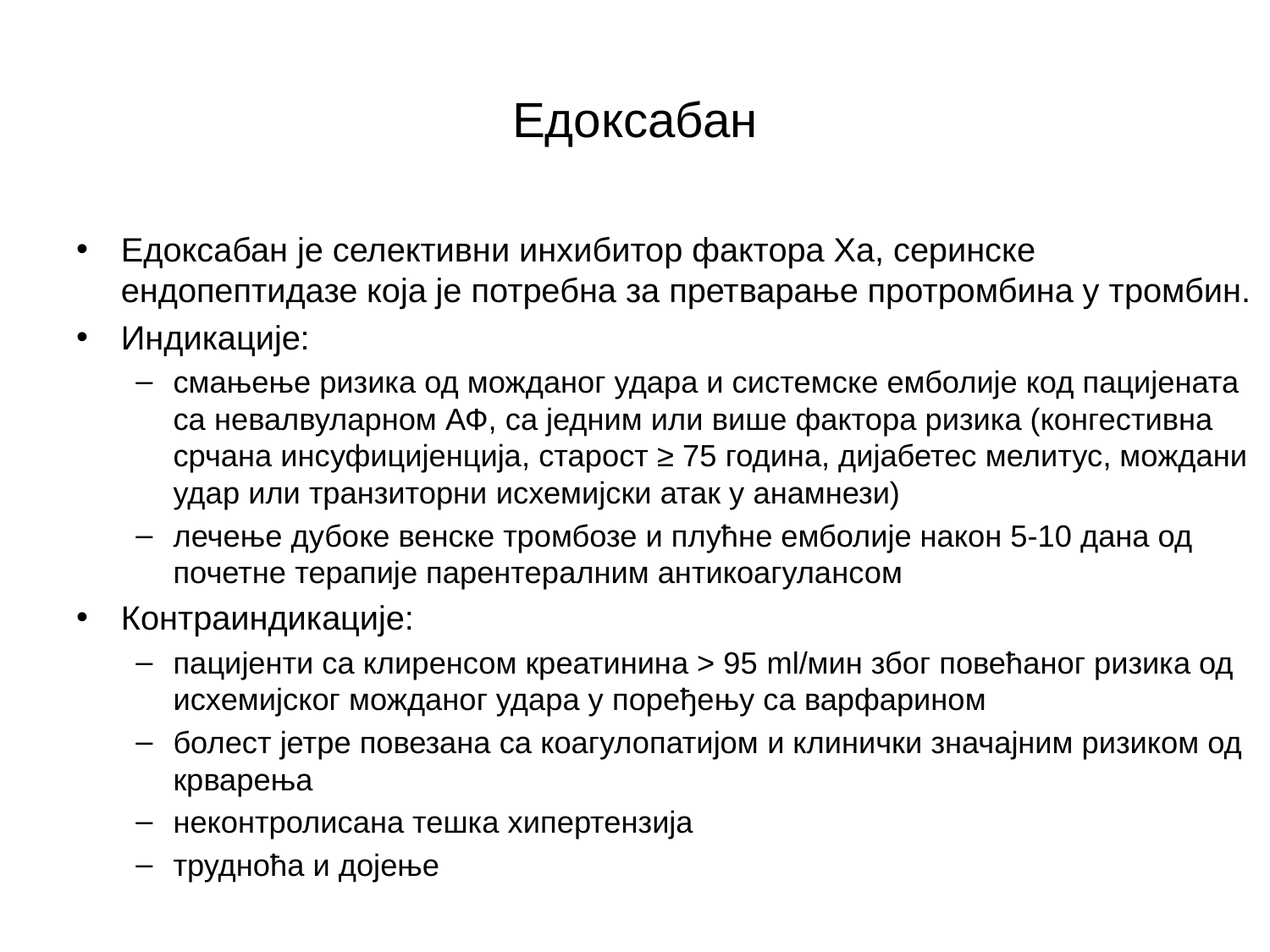

# Eдоксабан
Едоксабан је селективни инхибитор фактора Ха, серинске ендопептидазе која је потребна за претварање протромбина у тромбин.
Индикације:
смањење ризика од можданог удара и системске емболије код пацијената са невалвуларном АФ, са једним или више фактора ризика (конгестивна срчана инсуфицијенција, старост ≥ 75 година, дијабетес мелитус, мождани удар или транзиторни исхемијски атак у анамнези)
лечење дубоке венске тромбозе и плућне емболије након 5-10 дана од почетне терапије парентералним антикоагулансом
Контраиндикације:
пацијенти са клиренсом креатинина > 95 ml/мин због повећаног ризика од исхемијског можданог удара у поређењу са варфарином
болест јетре повезана са коагулопатијом и клинички значајним ризиком од крварења
неконтролисана тешка хипертензија
трудноћа и дојење